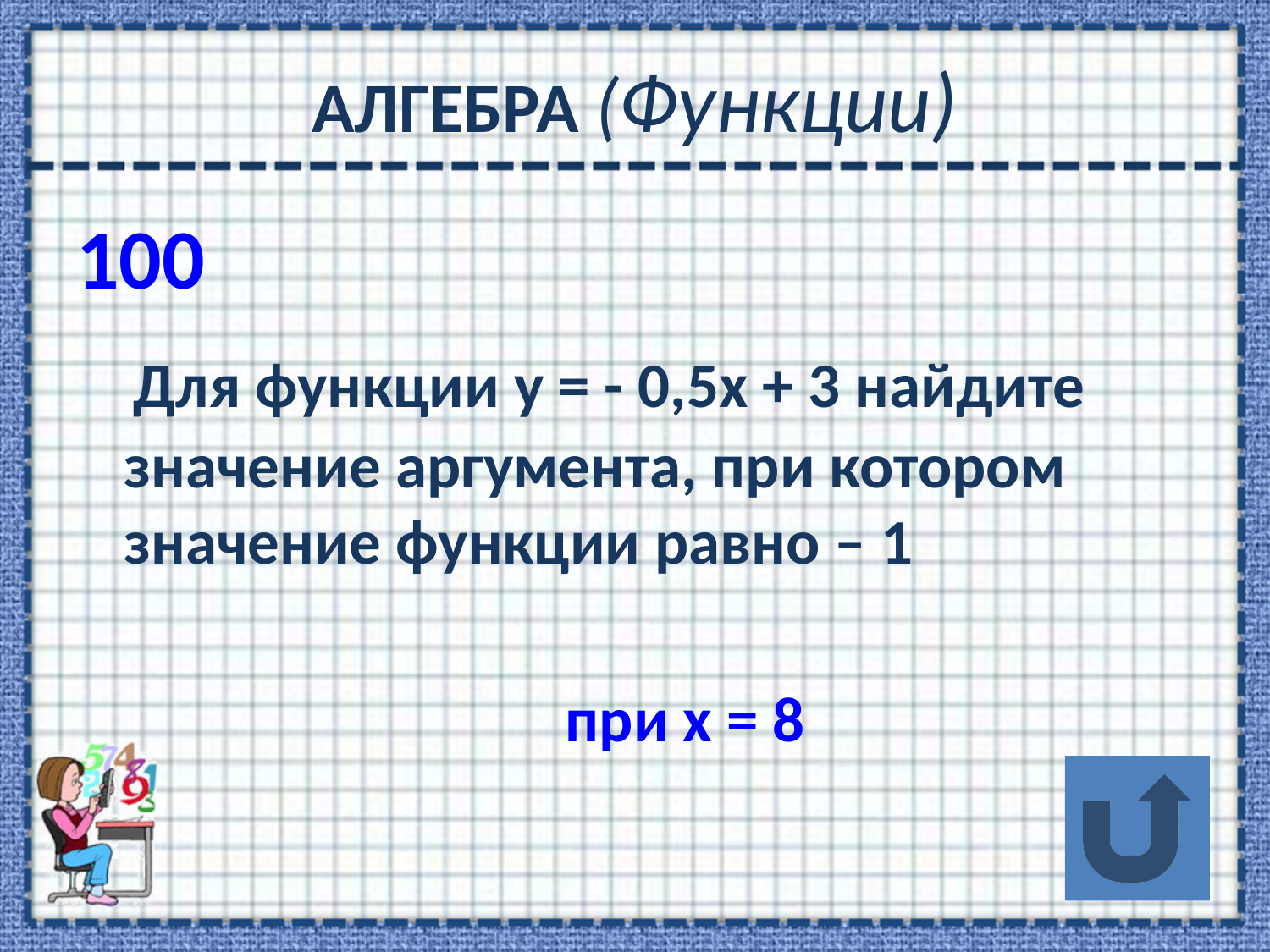

# АЛГЕБРА (Функции)
100
   Для функции у = - 0,5х + 3 найдите значение аргумента, при котором значение функции равно – 1

                                  при х = 8